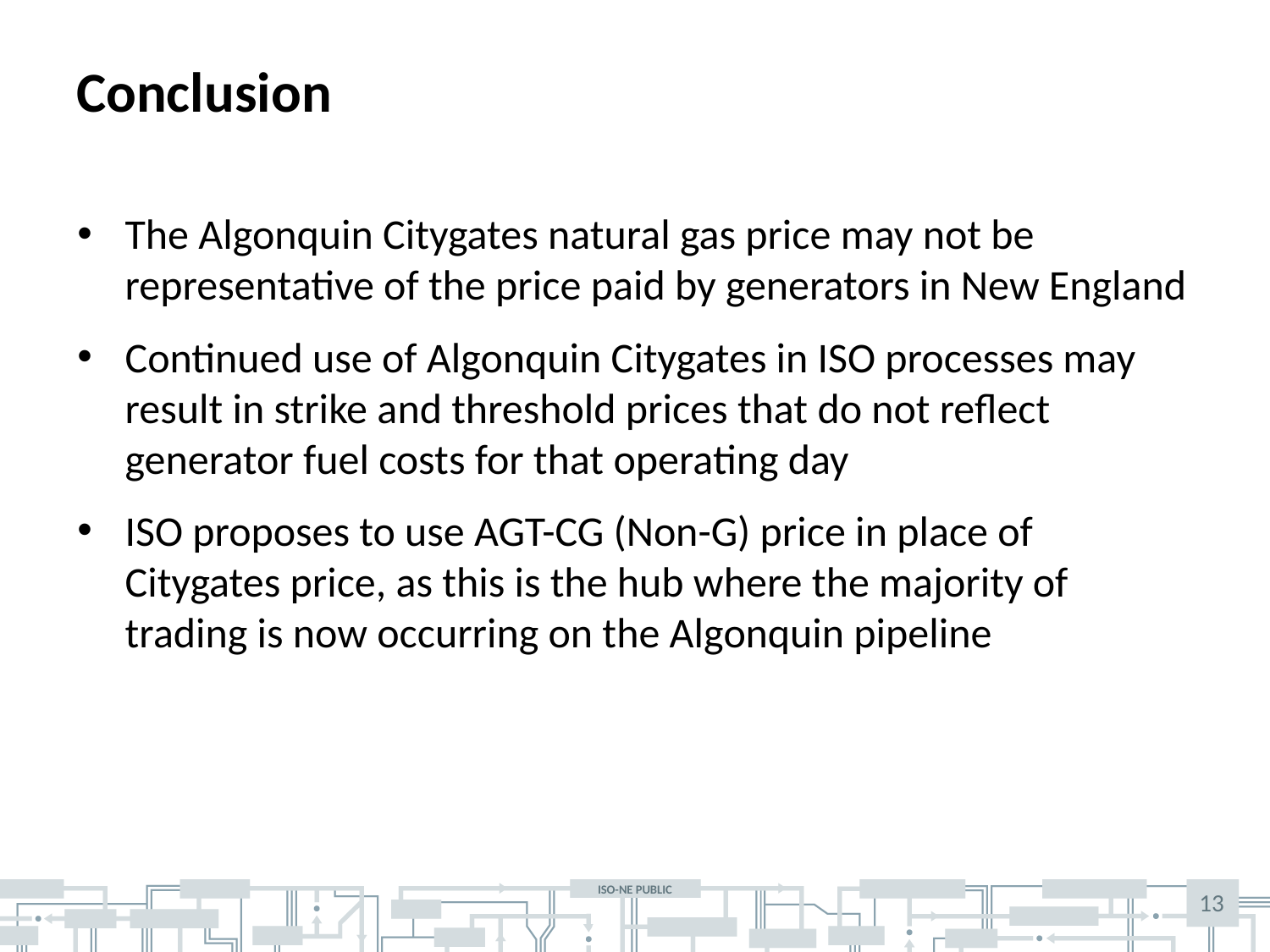

# Conclusion
The Algonquin Citygates natural gas price may not be representative of the price paid by generators in New England
Continued use of Algonquin Citygates in ISO processes may result in strike and threshold prices that do not reflect generator fuel costs for that operating day
ISO proposes to use AGT-CG (Non-G) price in place of Citygates price, as this is the hub where the majority of trading is now occurring on the Algonquin pipeline

13